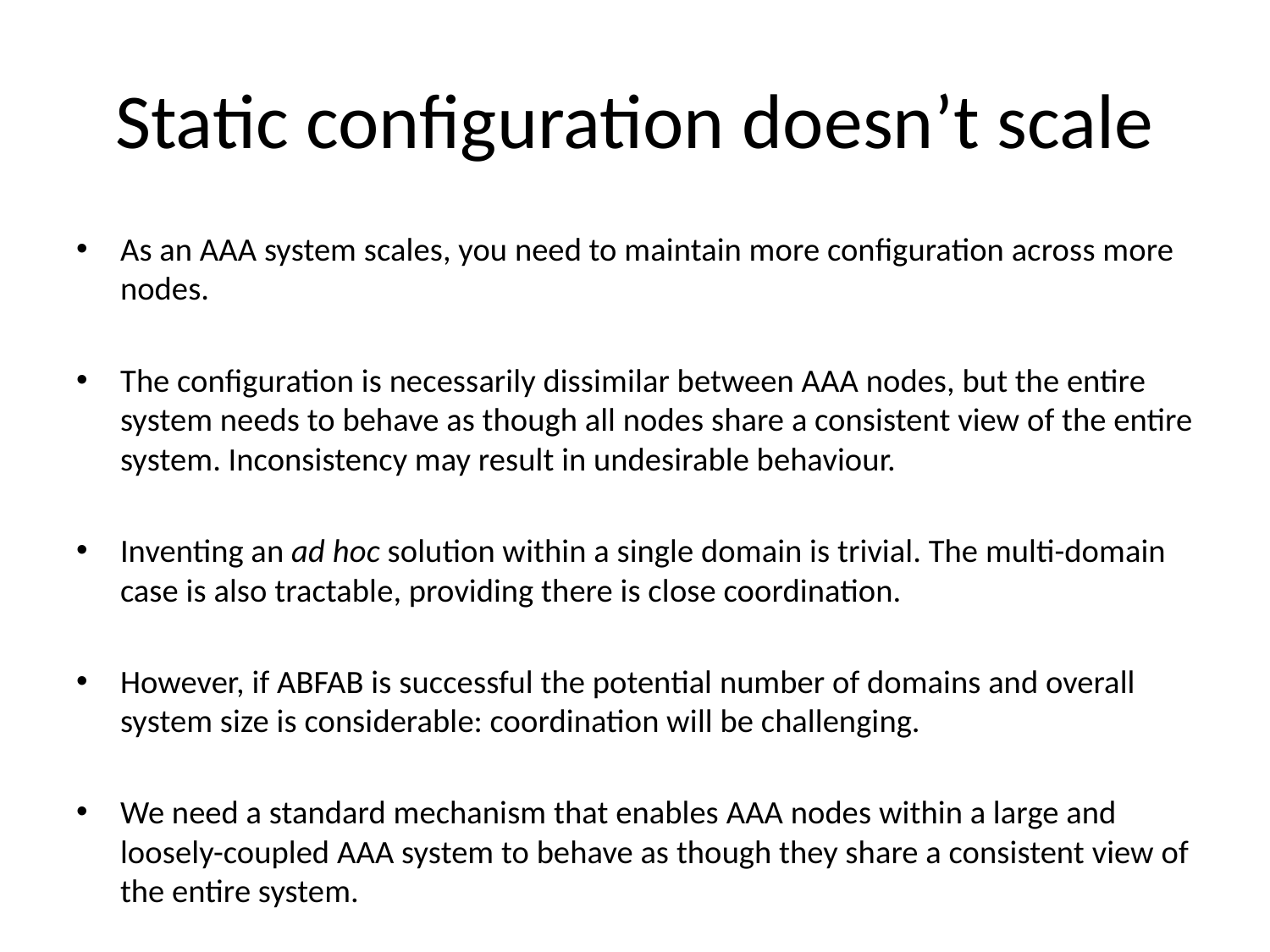

# Static configuration doesn’t scale
As an AAA system scales, you need to maintain more configuration across more nodes.

The configuration is necessarily dissimilar between AAA nodes, but the entire system needs to behave as though all nodes share a consistent view of the entire system. Inconsistency may result in undesirable behaviour.

Inventing an ad hoc solution within a single domain is trivial. The multi-domain case is also tractable, providing there is close coordination.

However, if ABFAB is successful the potential number of domains and overall system size is considerable: coordination will be challenging.

We need a standard mechanism that enables AAA nodes within a large and loosely-coupled AAA system to behave as though they share a consistent view of the entire system.